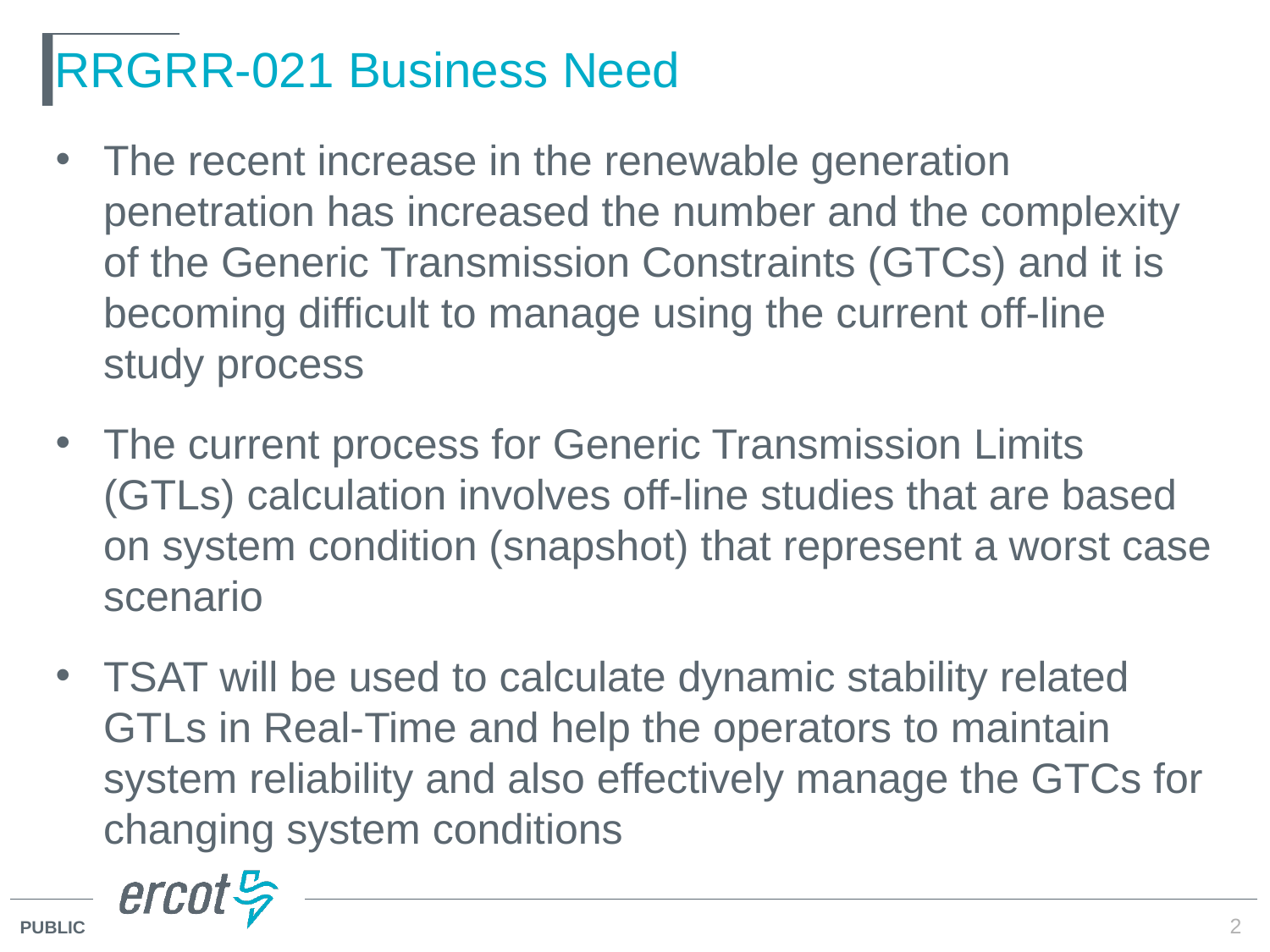

# RRGRR-021 Business Need
The recent increase in the renewable generation penetration has increased the number and the complexity of the Generic Transmission Constraints (GTCs) and it is becoming difficult to manage using the current off-line study process
The current process for Generic Transmission Limits (GTLs) calculation involves off-line studies that are based on system condition (snapshot) that represent a worst case scenario
TSAT will be used to calculate dynamic stability related GTLs in Real-Time and help the operators to maintain system reliability and also effectively manage the GTCs for changing system conditions

2